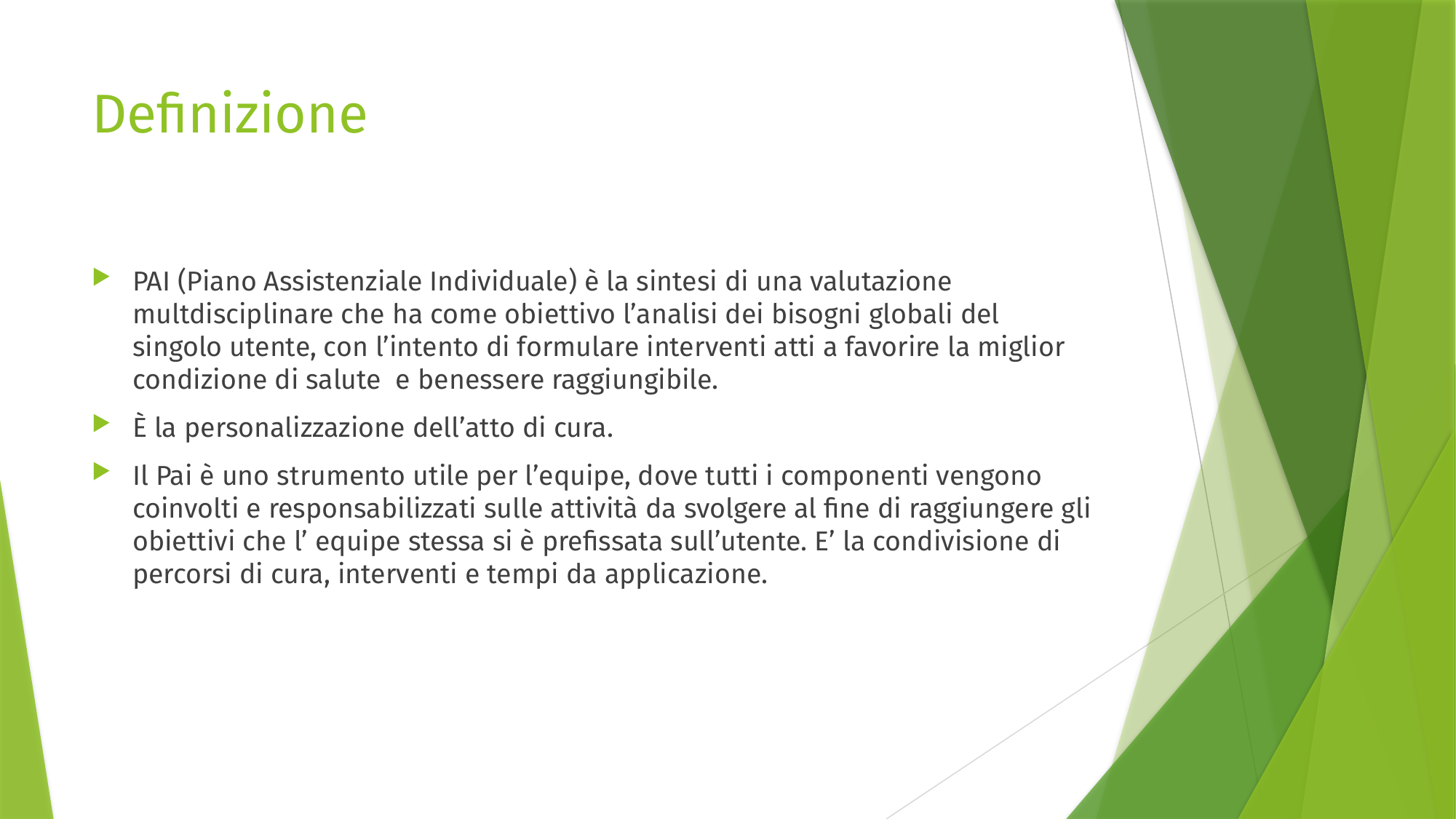

# Definizione
PAI (Piano Assistenziale Individuale) è la sintesi di una valutazione multdisciplinare che ha come obiettivo l’analisi dei bisogni globali del singolo utente, con l’intento di formulare interventi atti a favorire la miglior condizione di salute  e benessere raggiungibile.
È la personalizzazione dell’atto di cura.
Il Pai è uno strumento utile per l’equipe, dove tutti i componenti vengono coinvolti e responsabilizzati sulle attività da svolgere al fine di raggiungere gli obiettivi che l’ equipe stessa si è prefissata sull’utente. E’ la condivisione di percorsi di cura, interventi e tempi da applicazione.